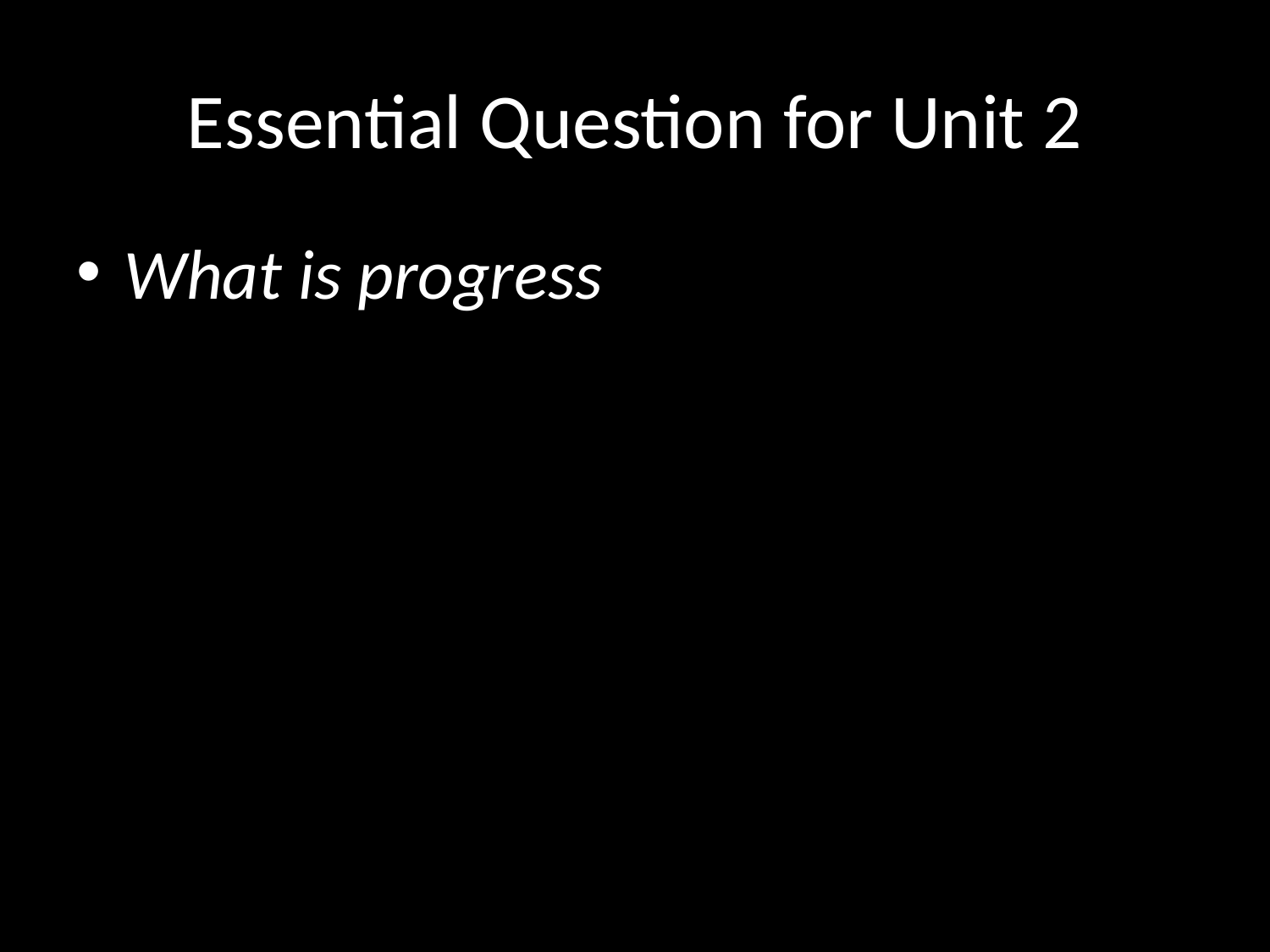

# Essential Question for Unit 2
What is progress